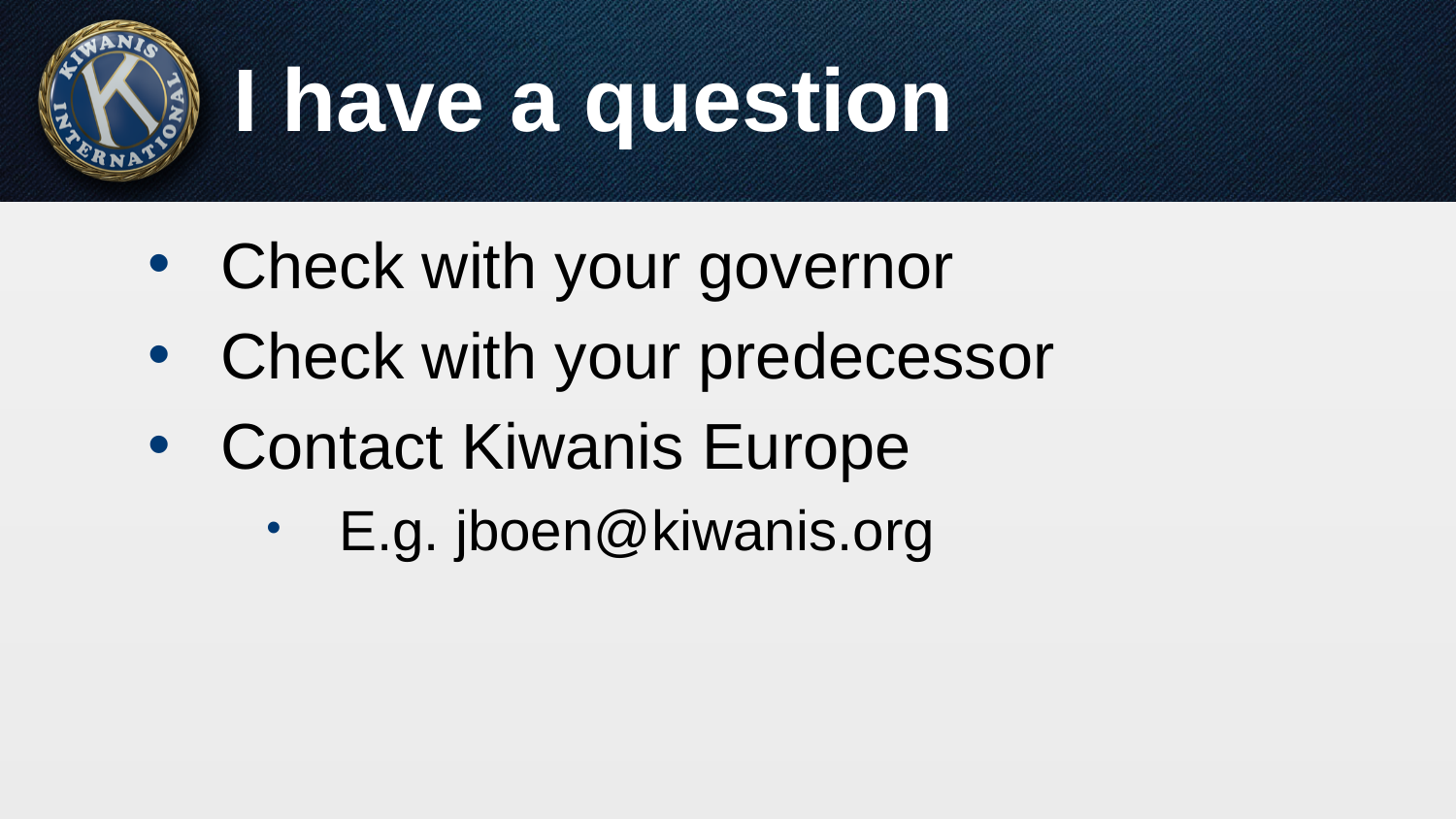

# I have a question
Check with your governor
Check with your predecessor
Contact Kiwanis Europe
E.g. jboen@kiwanis.org